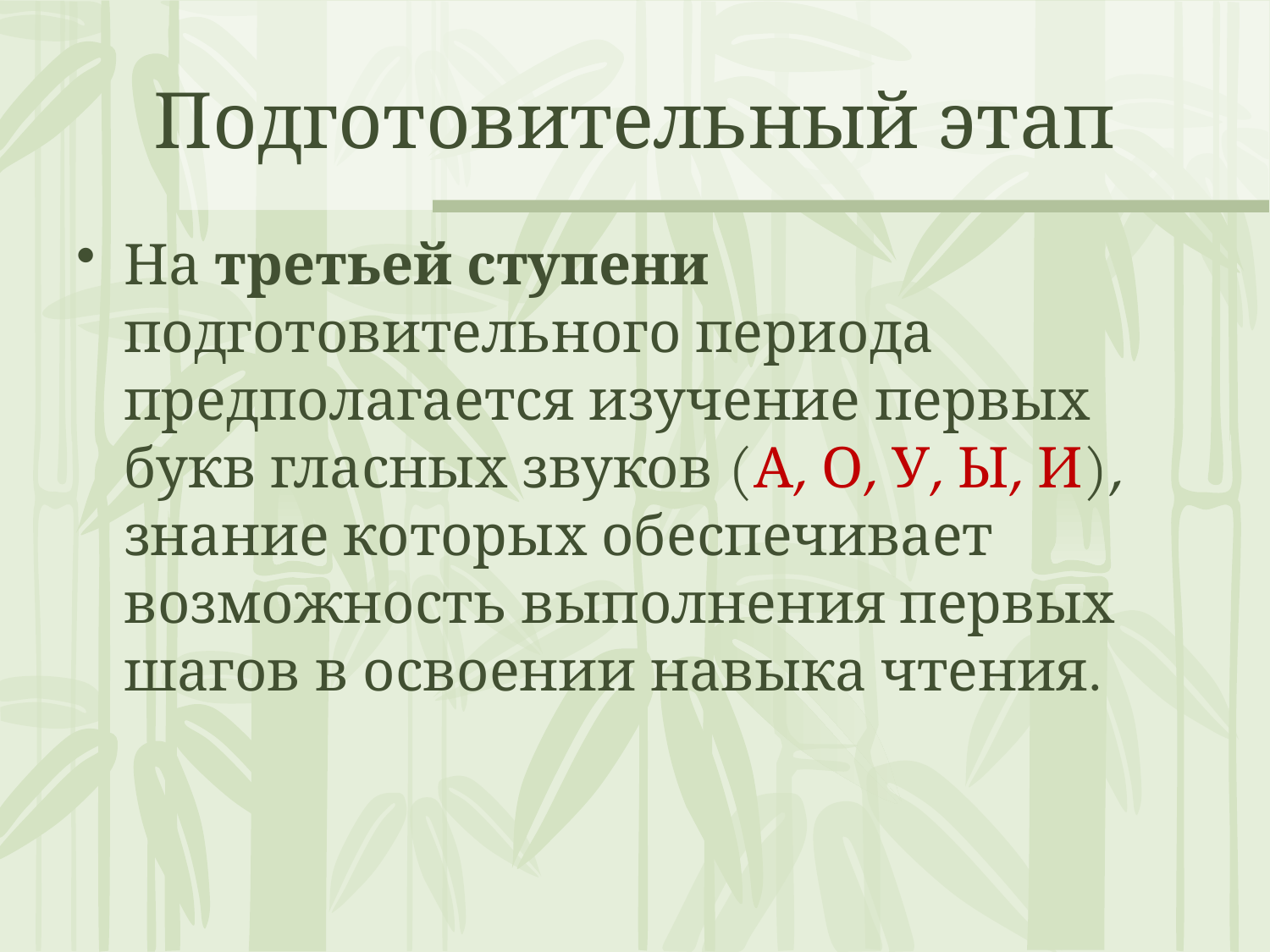

# Подготовительный этап
На третьей ступени подготовительного периода предполагается изучение первых букв гласных звуков (А, О, У, Ы, И), знание которых обеспечивает возможность выполнения первых шагов в освоении навыка чтения.